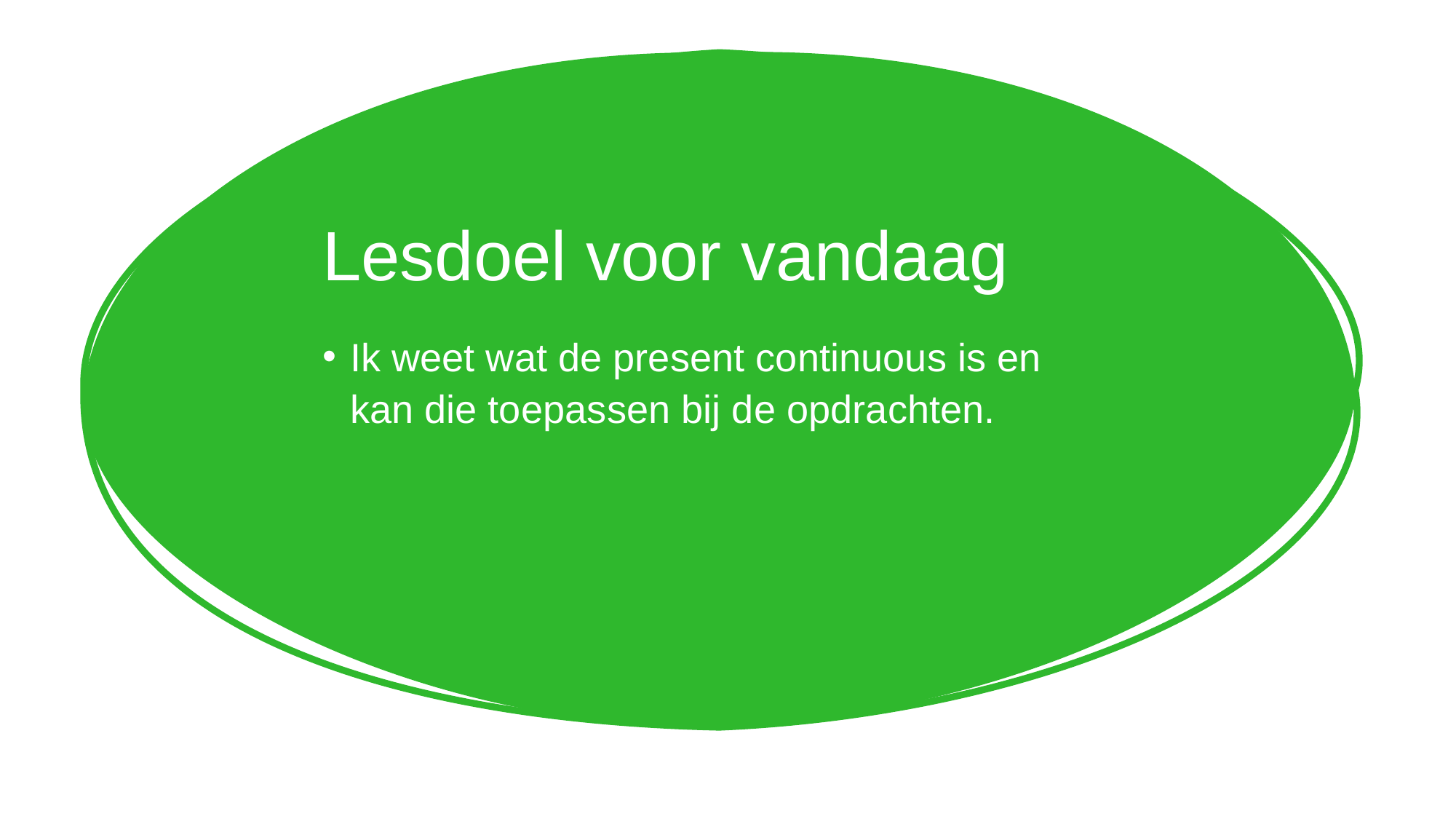

# Lesdoel voor vandaag
Ik weet wat de present continuous is en kan die toepassen bij de opdrachten.